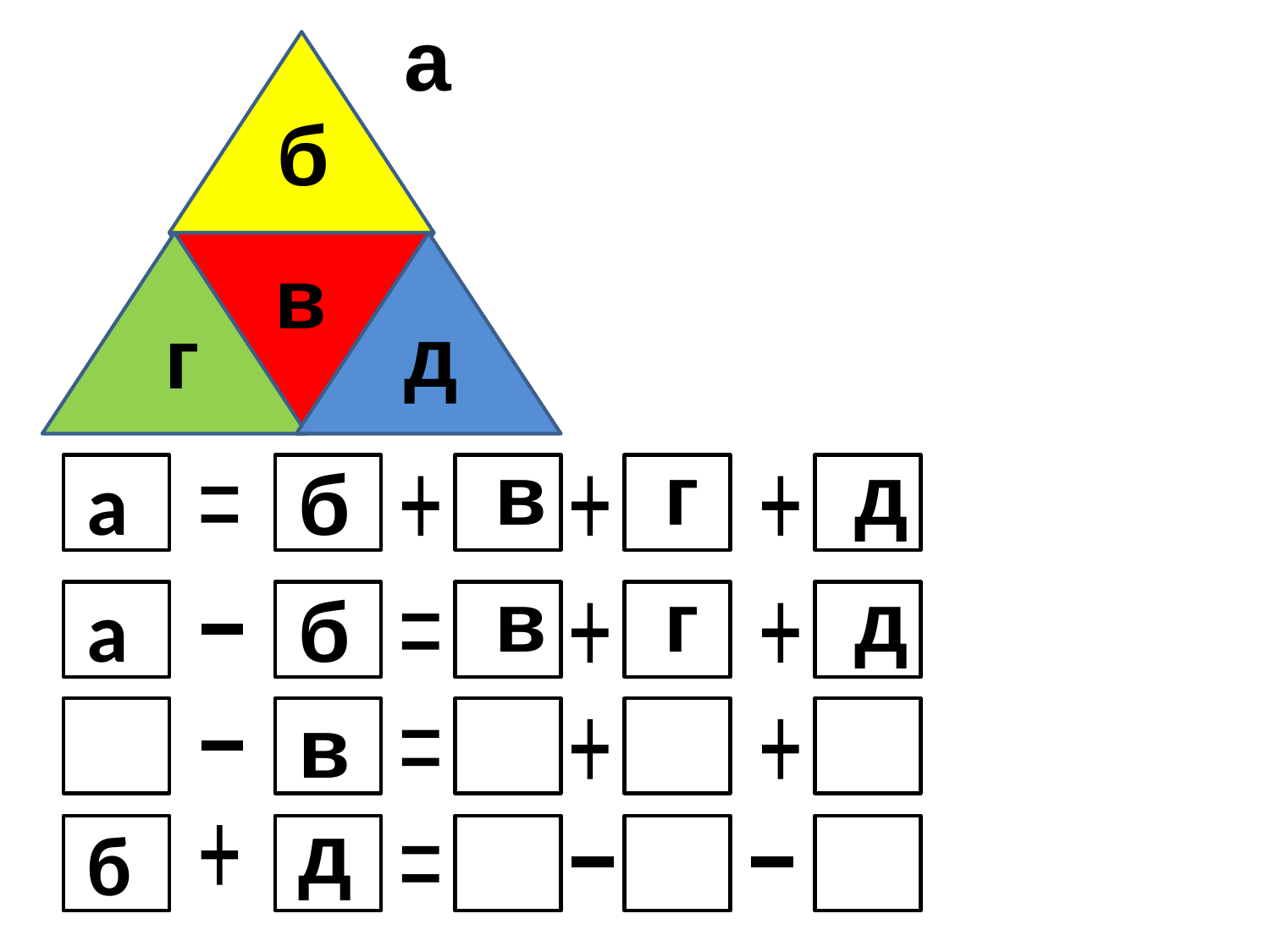

а

б

г

в

д
в
г
д
а
б

+
+
+
=
в
г
д
а
б

+
+
=
-
в

+
+
=
-
д
б

+
=
-
-